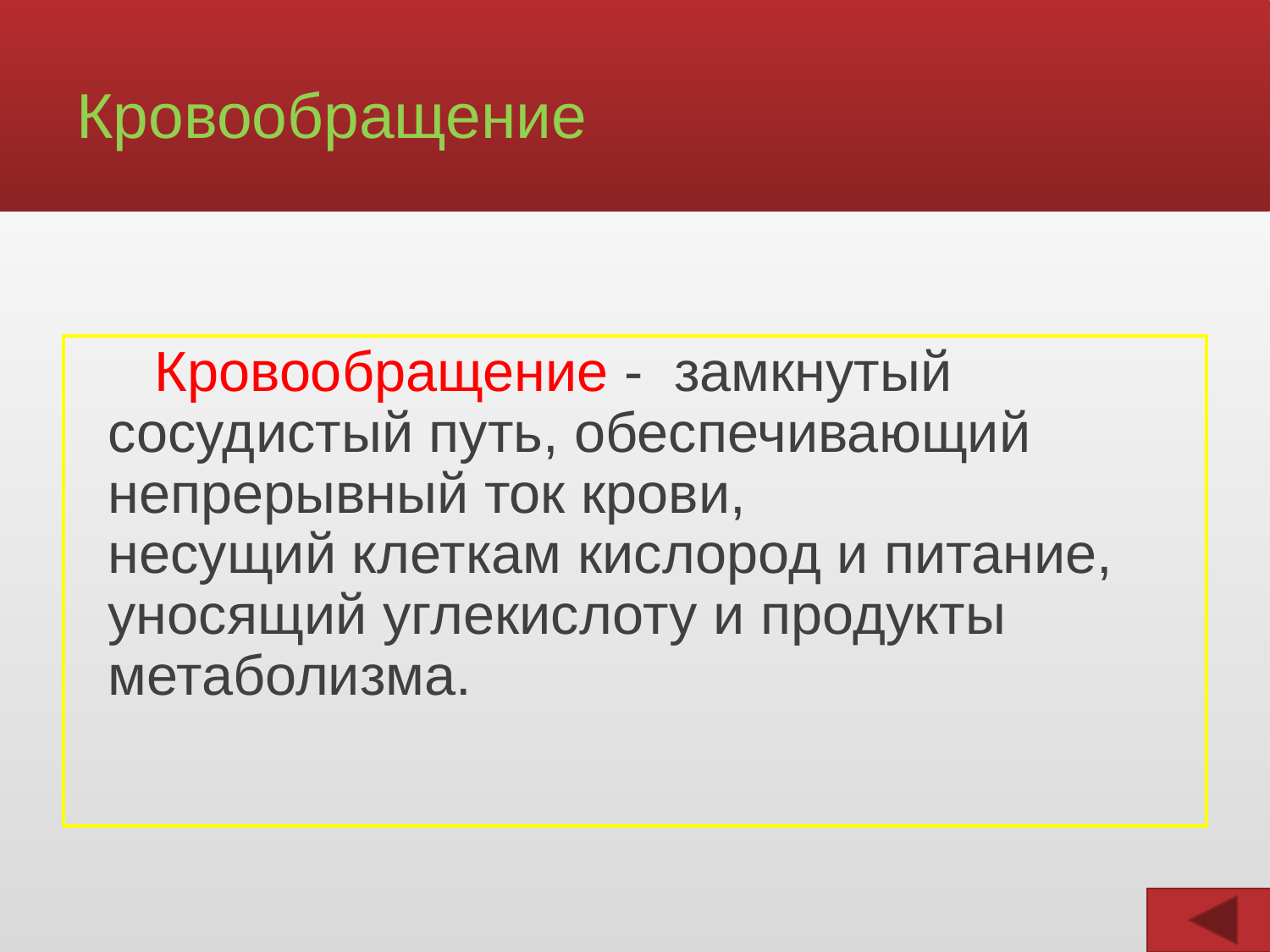

# Кровообращение
     Кровообращение -  замкнутый сосудистый путь, обеспечивающий непрерывный ток крови, несущий клеткам кислород и питание, уносящий углекислоту и продукты метаболизма.